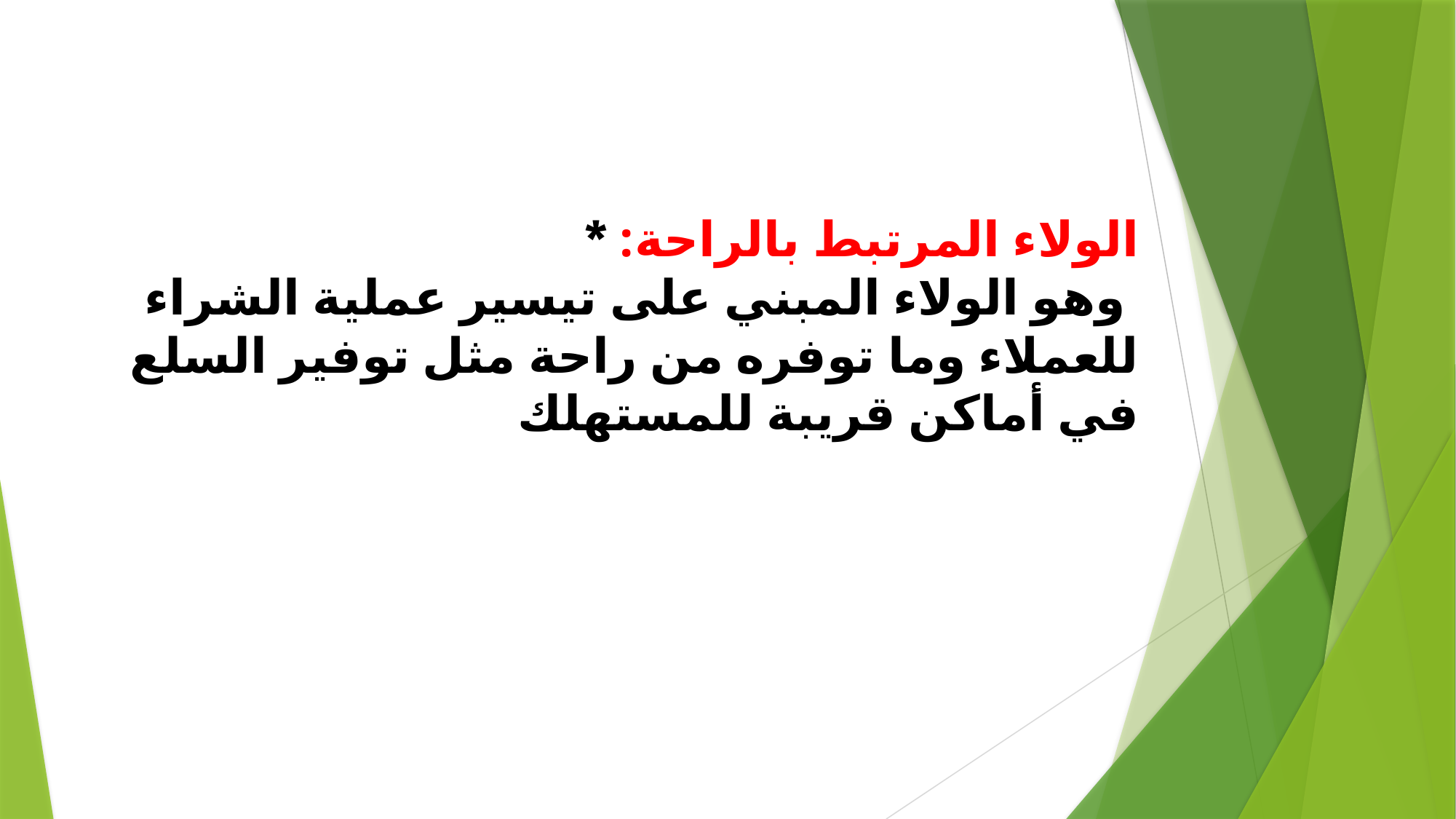

* الولاء المرتبط بالراحة:
 وهو الولاء المبني على تيسير عملية الشراء للعملاء وما توفره من راحة مثل توفير السلع في أماكن قريبة للمستهلك